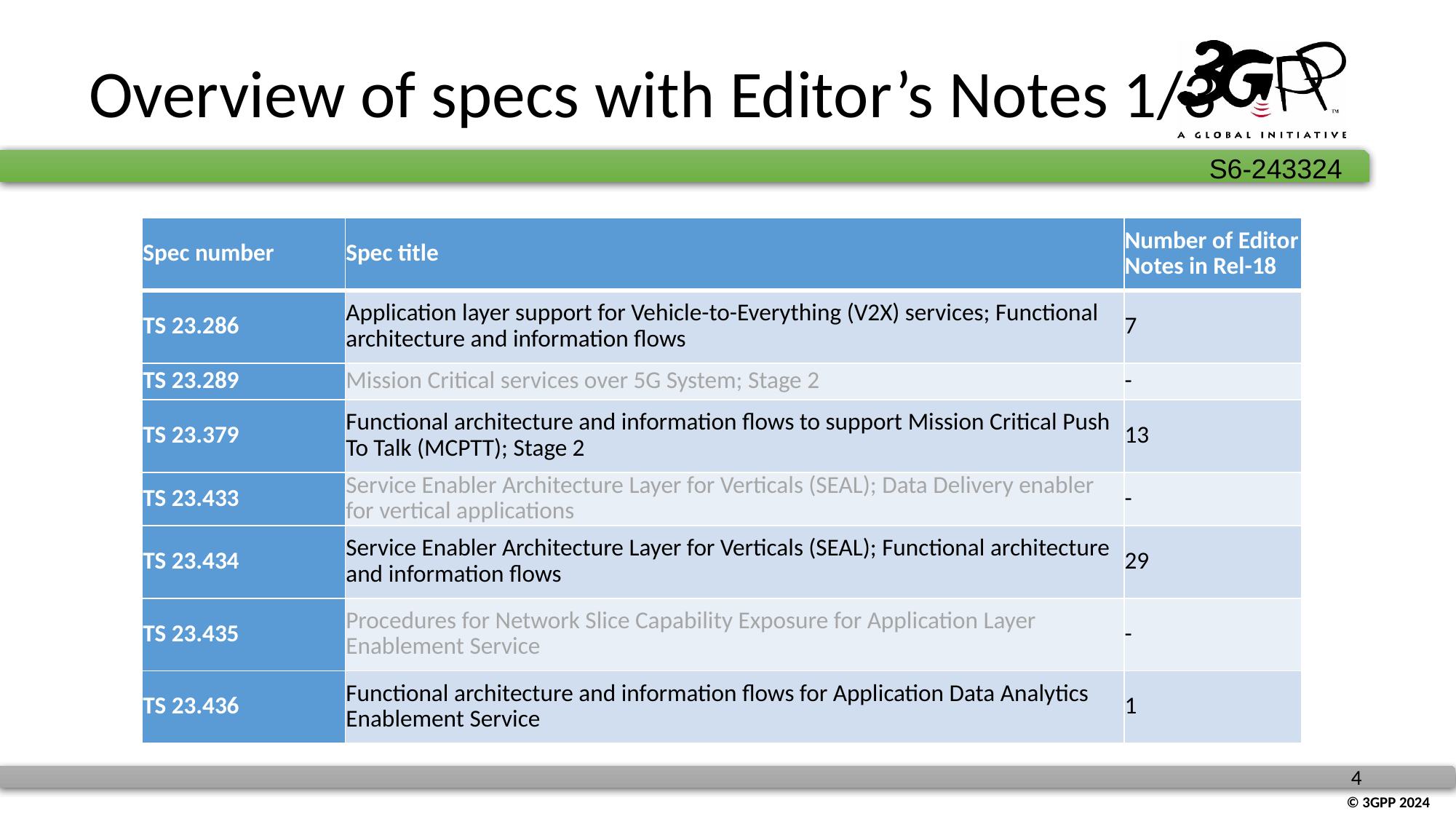

# Overview of specs with Editor’s Notes 1/3
| Spec number | Spec title | Number of Editor Notes in Rel-18 |
| --- | --- | --- |
| TS 23.286 | Application layer support for Vehicle-to-Everything (V2X) services; Functional architecture and information flows | 7 |
| TS 23.289 | Mission Critical services over 5G System; Stage 2 | - |
| TS 23.379 | Functional architecture and information flows to support Mission Critical Push To Talk (MCPTT); Stage 2 | 13 |
| TS 23.433 | Service Enabler Architecture Layer for Verticals (SEAL); Data Delivery enabler for vertical applications | - |
| TS 23.434 | Service Enabler Architecture Layer for Verticals (SEAL); Functional architecture and information flows | 29 |
| TS 23.435 | Procedures for Network Slice Capability Exposure for Application Layer Enablement Service | - |
| TS 23.436 | Functional architecture and information flows for Application Data Analytics Enablement Service | 1 |